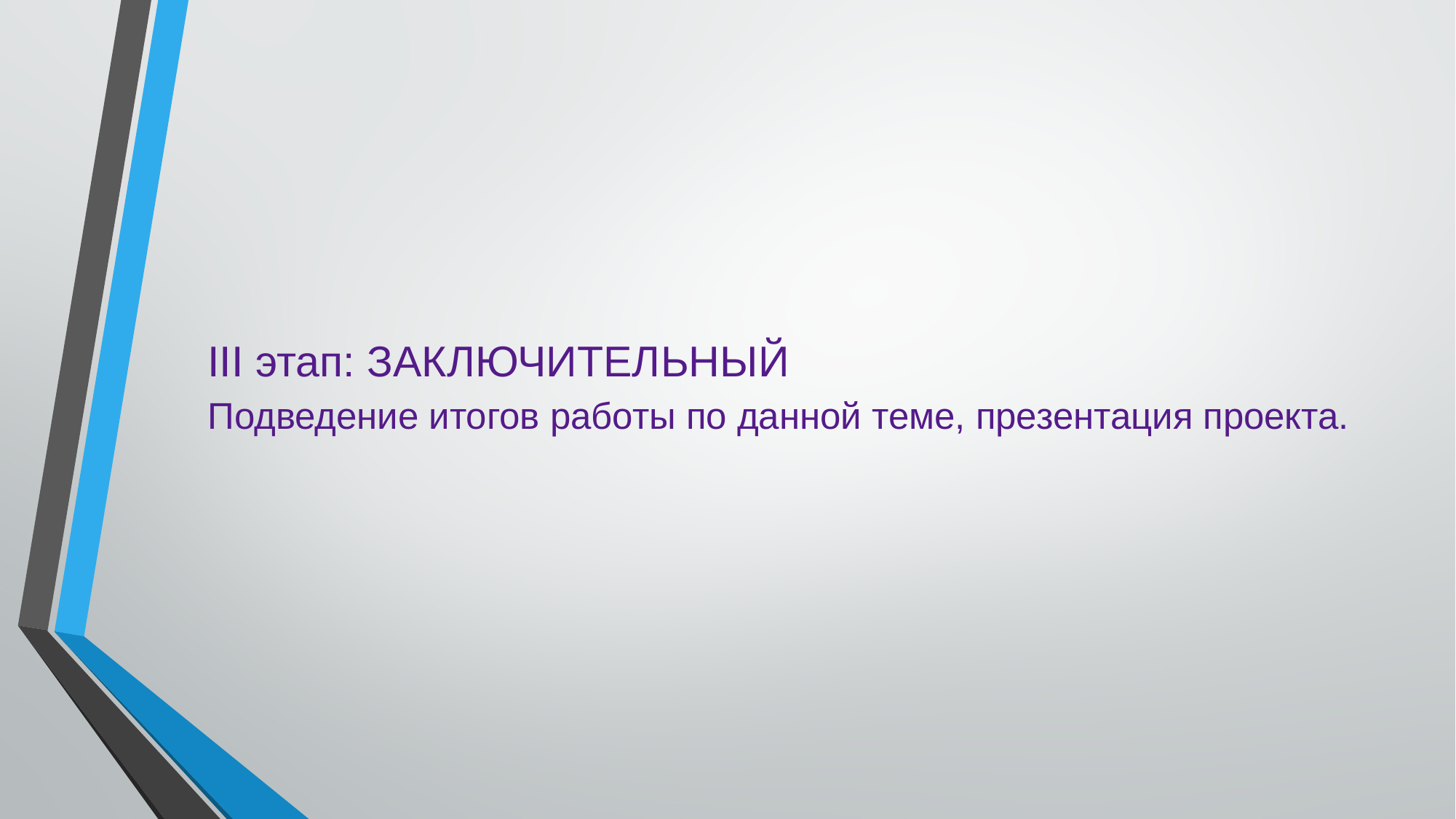

# III этап: ЗАКЛЮЧИТЕЛЬНЫЙ Подведение итогов работы по данной теме, презентация проекта.